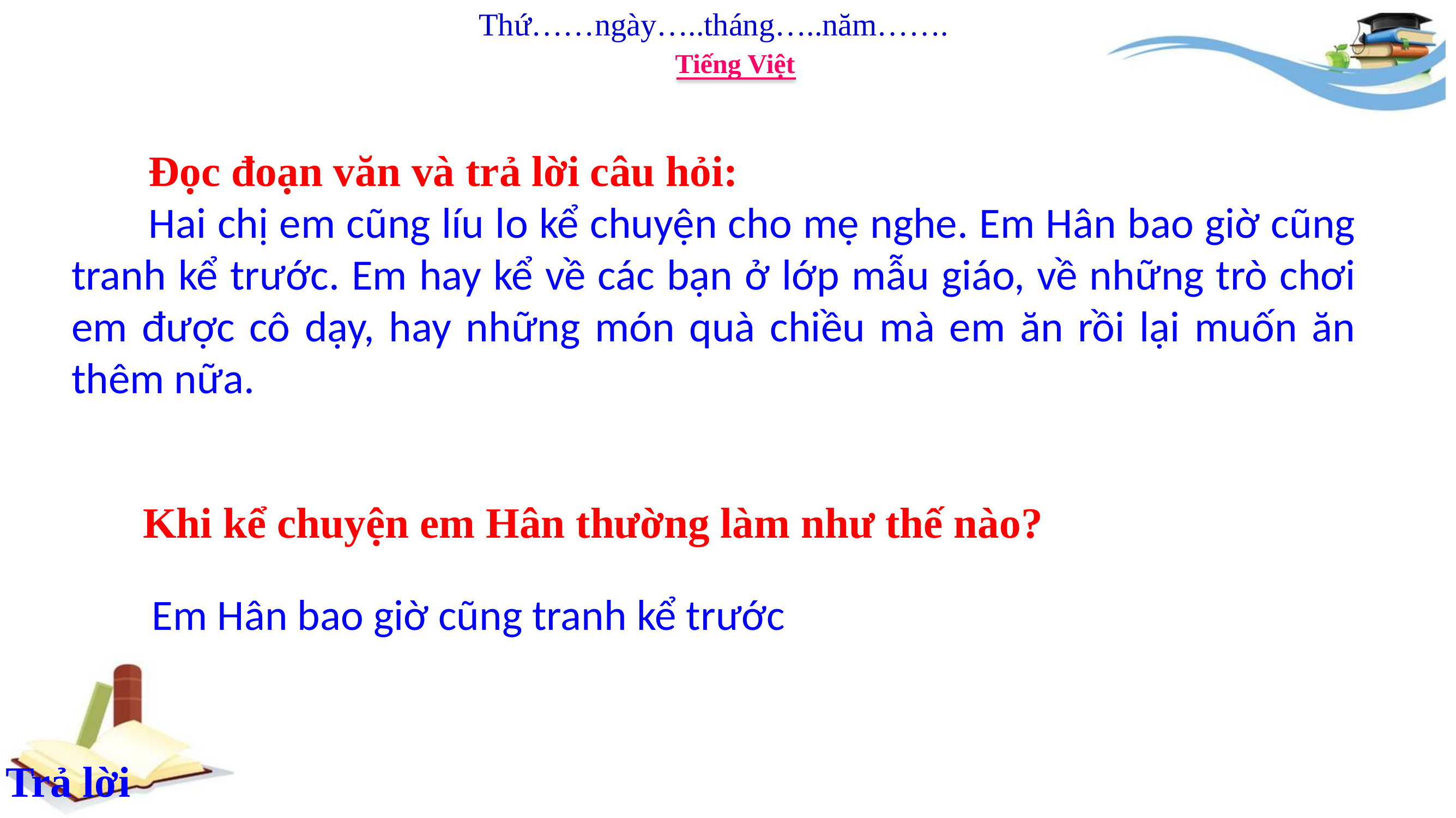

Thứ……ngày…..tháng…..năm…….
Tiếng Việt
Đọc đoạn văn và trả lời câu hỏi:
Hai chị em cũng líu lo kể chuyện cho mẹ nghe. Em Hân bao giờ cũng tranh kể trước. Em hay kể về các bạn ở lớp mẫu giáo, về những trò chơi em được cô dạy, hay những món quà chiều mà em ăn rồi lại muốn ăn thêm nữa.
Khi kể chuyện em Hân thường làm như thế nào?
Em Hân bao giờ cũng tranh kể trước
Trả lời